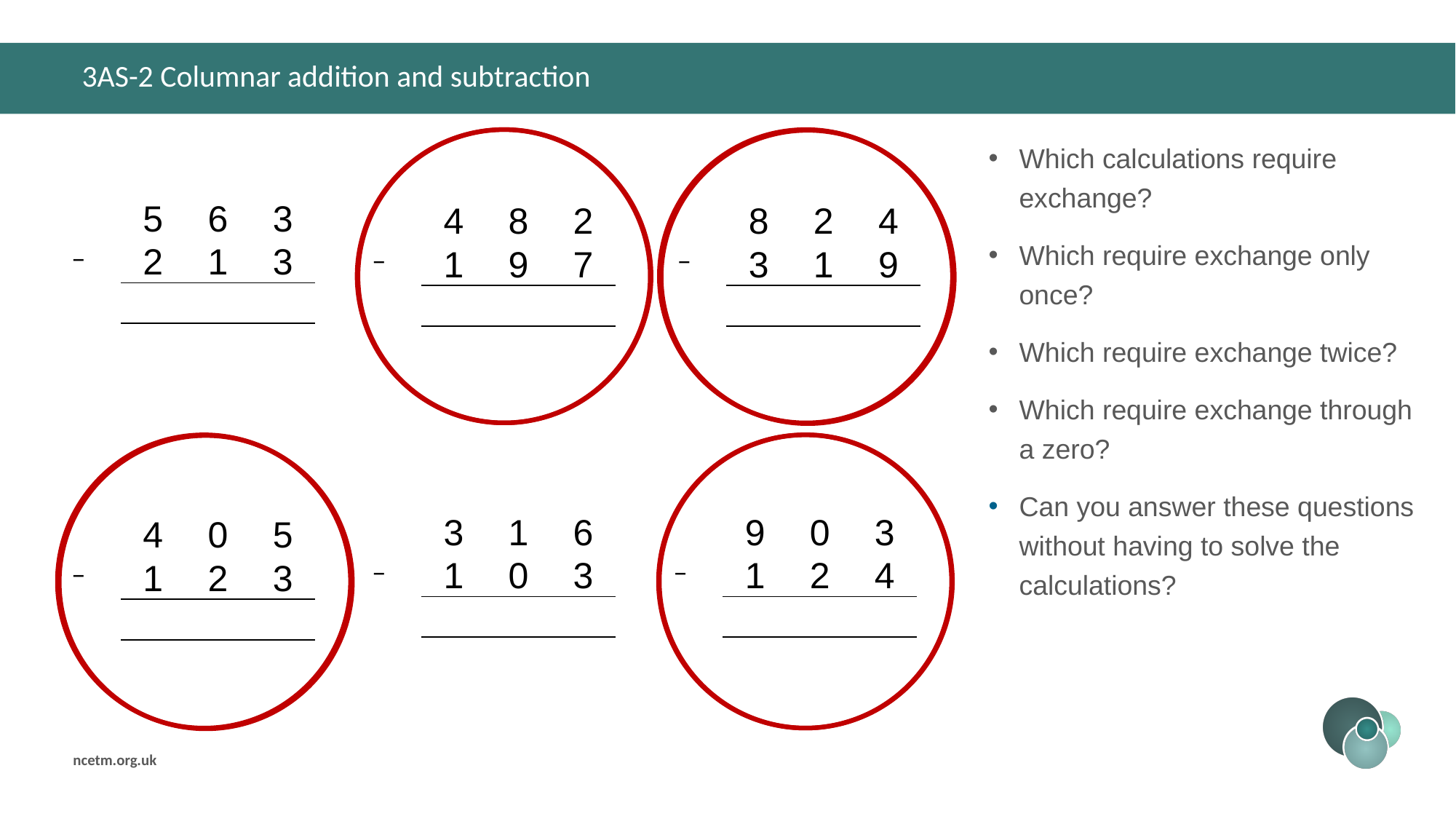

# 3AS-2 Columnar addition and subtraction

Which calculations require exchange?
Which require exchange only once?
Which require exchange twice?
Which require exchange through a zero?
Can you answer these questions without having to solve the calculations?

|  | 5 | 6 | 3 |
| --- | --- | --- | --- |
| − | 2 | 1 | 3 |
|  |  |  |  |
|  | 4 | 8 | 2 |
| --- | --- | --- | --- |
| − | 1 | 9 | 7 |
|  |  |  |  |
|  | 8 | 2 | 4 |
| --- | --- | --- | --- |
| − | 3 | 1 | 9 |
|  |  |  |  |

|  | 3 | 1 | 6 |
| --- | --- | --- | --- |
| − | 1 | 0 | 3 |
|  |  |  |  |
|  | 9 | 0 | 3 |
| --- | --- | --- | --- |
| − | 1 | 2 | 4 |
|  |  |  |  |
|  | 4 | 0 | 5 |
| --- | --- | --- | --- |
| − | 1 | 2 | 3 |
|  |  |  |  |